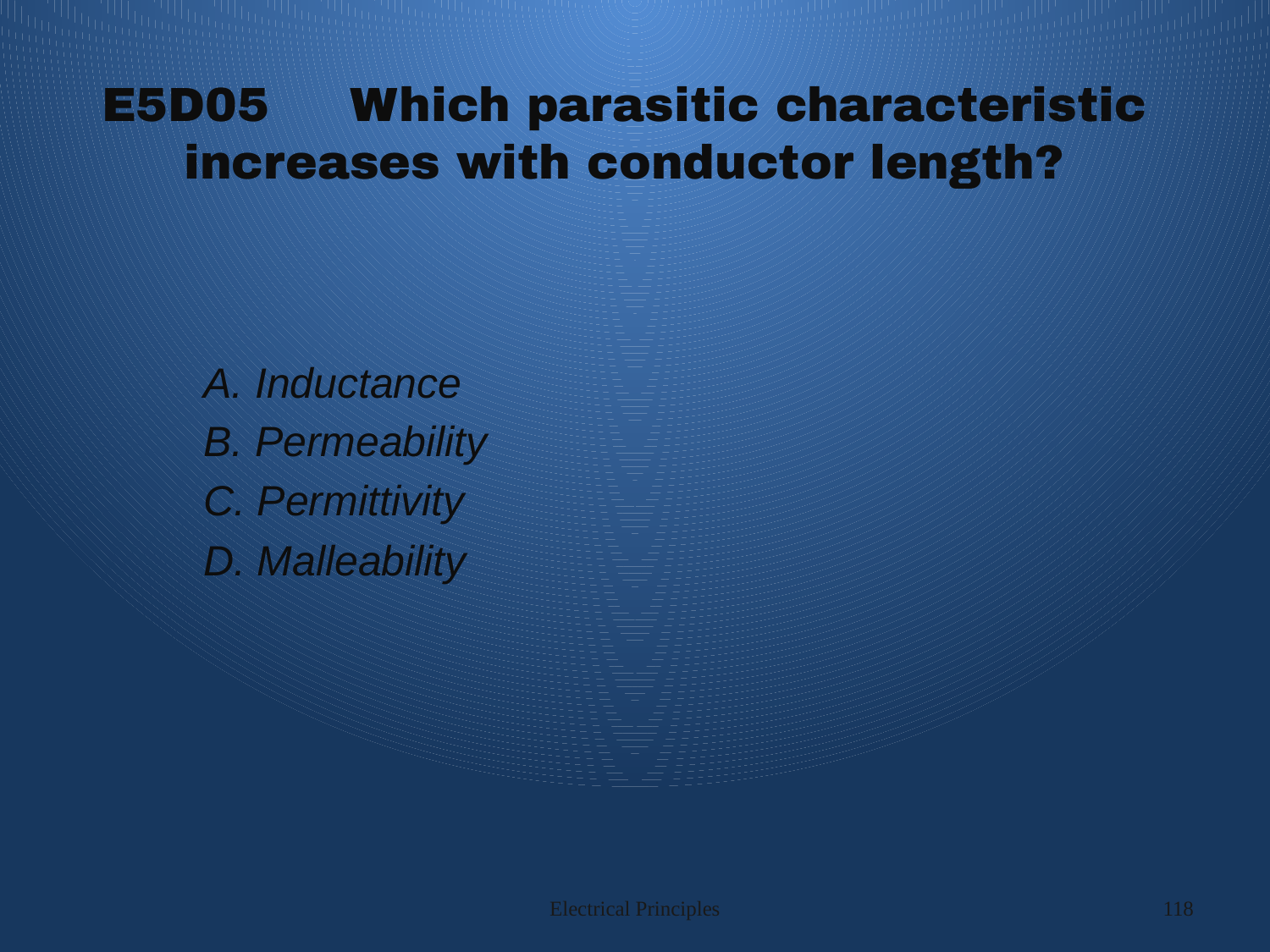

# E5D05     Which parasitic characteristic increases with conductor length?
A. Inductance
B. Permeability
C. Permittivity
D. Malleability
Electrical Principles
118